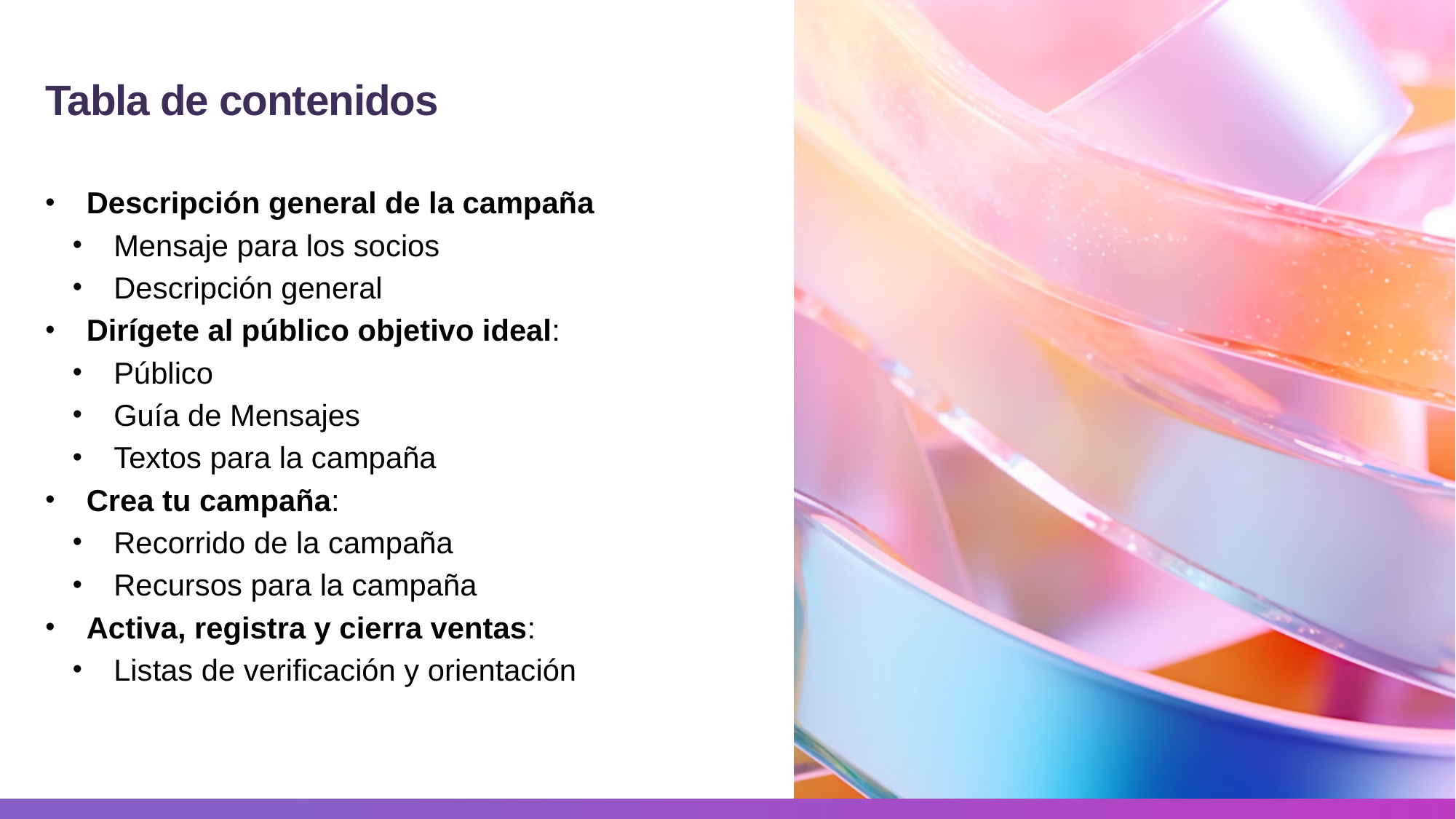

# Tabla de contenidos
Descripción general de la campaña
Mensaje para los socios
Descripción general
Dirígete al público objetivo ideal:
Público
Guía de Mensajes
Textos para la campaña
Crea tu campaña:
Recorrido de la campaña
Recursos para la campaña
Activa, registra y cierra ventas:
Listas de verificación y orientación